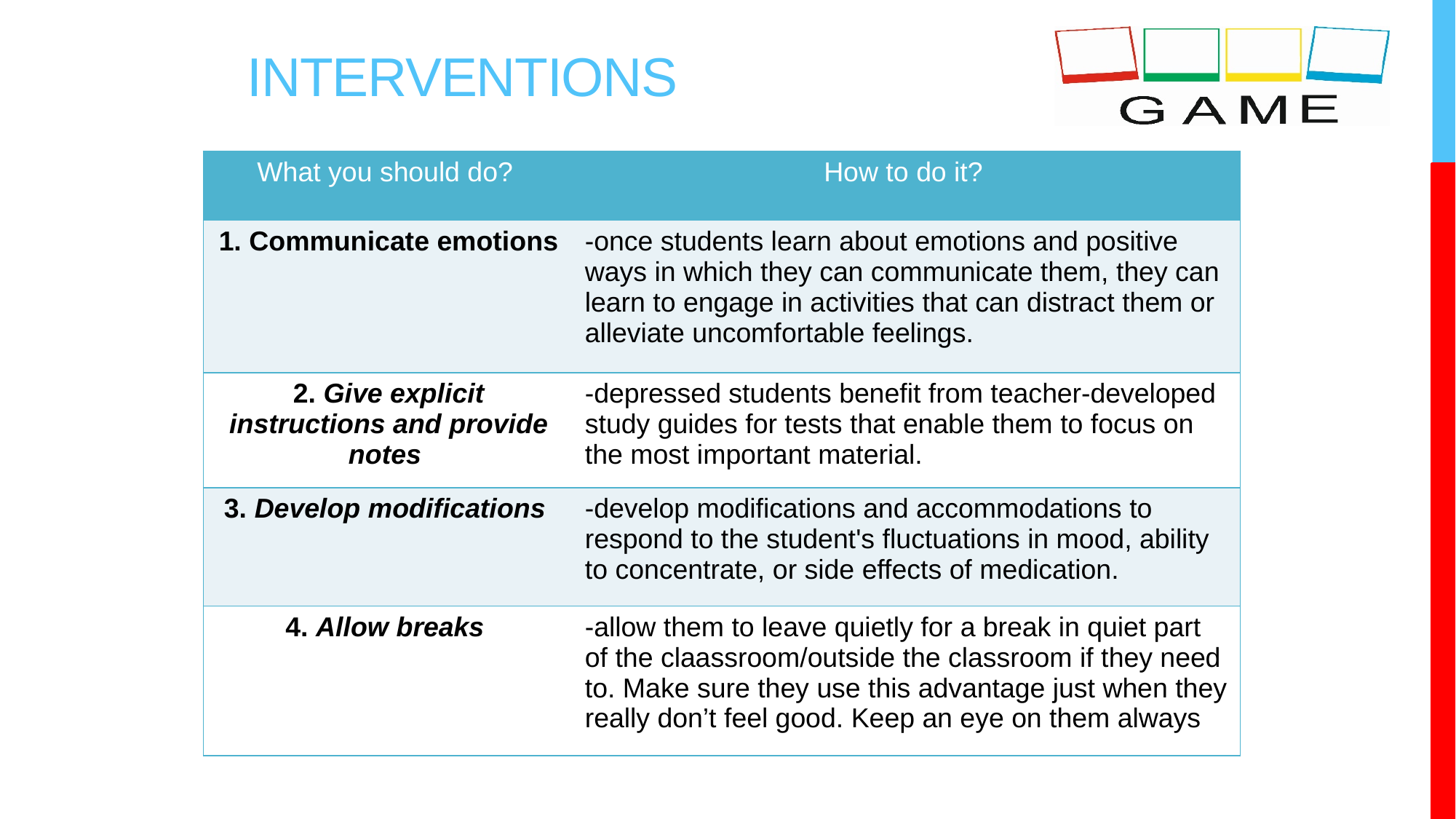

# Interventions
| What you should do? | How to do it? |
| --- | --- |
| 1. Communicate emotions | -once students learn about emotions and positive ways in which they can communicate them, they can learn to engage in activities that can distract them or alleviate uncomfortable feelings. |
| 2. Give explicit instructions and provide notes | -depressed students benefit from teacher-developed study guides for tests that enable them to focus on the most important material. |
| 3. Develop modifications | -develop modifications and accommodations to respond to the student's fluctuations in mood, ability to concentrate, or side effects of medication. |
| 4. Allow breaks | -allow them to leave quietly for a break in quiet part of the claassroom/outside the classroom if they need to. Make sure they use this advantage just when they really don’t feel good. Keep an eye on them always |